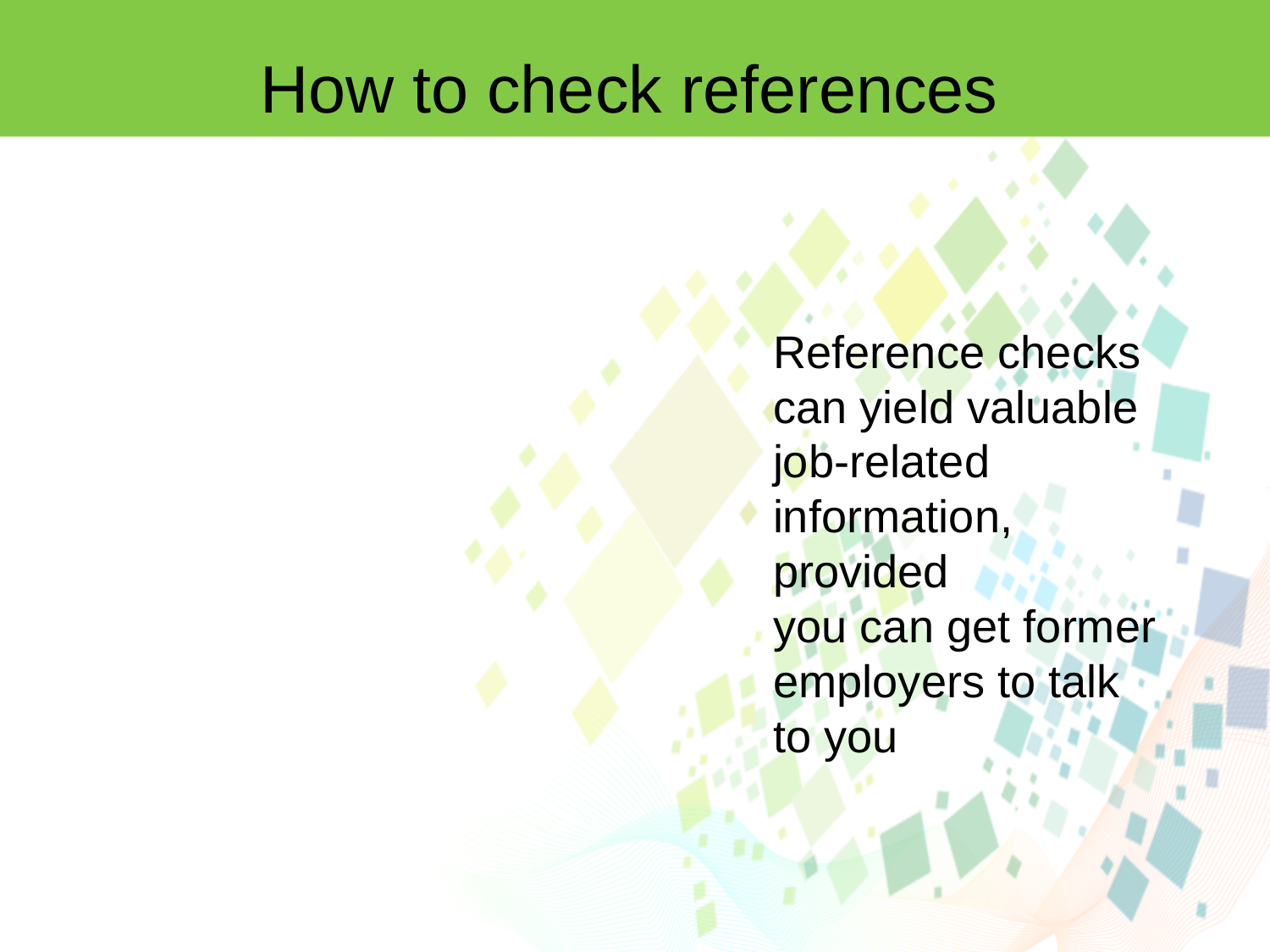

How to check references
Reference checks can yield valuable job-related information, provided
you can get former employers to talk to you